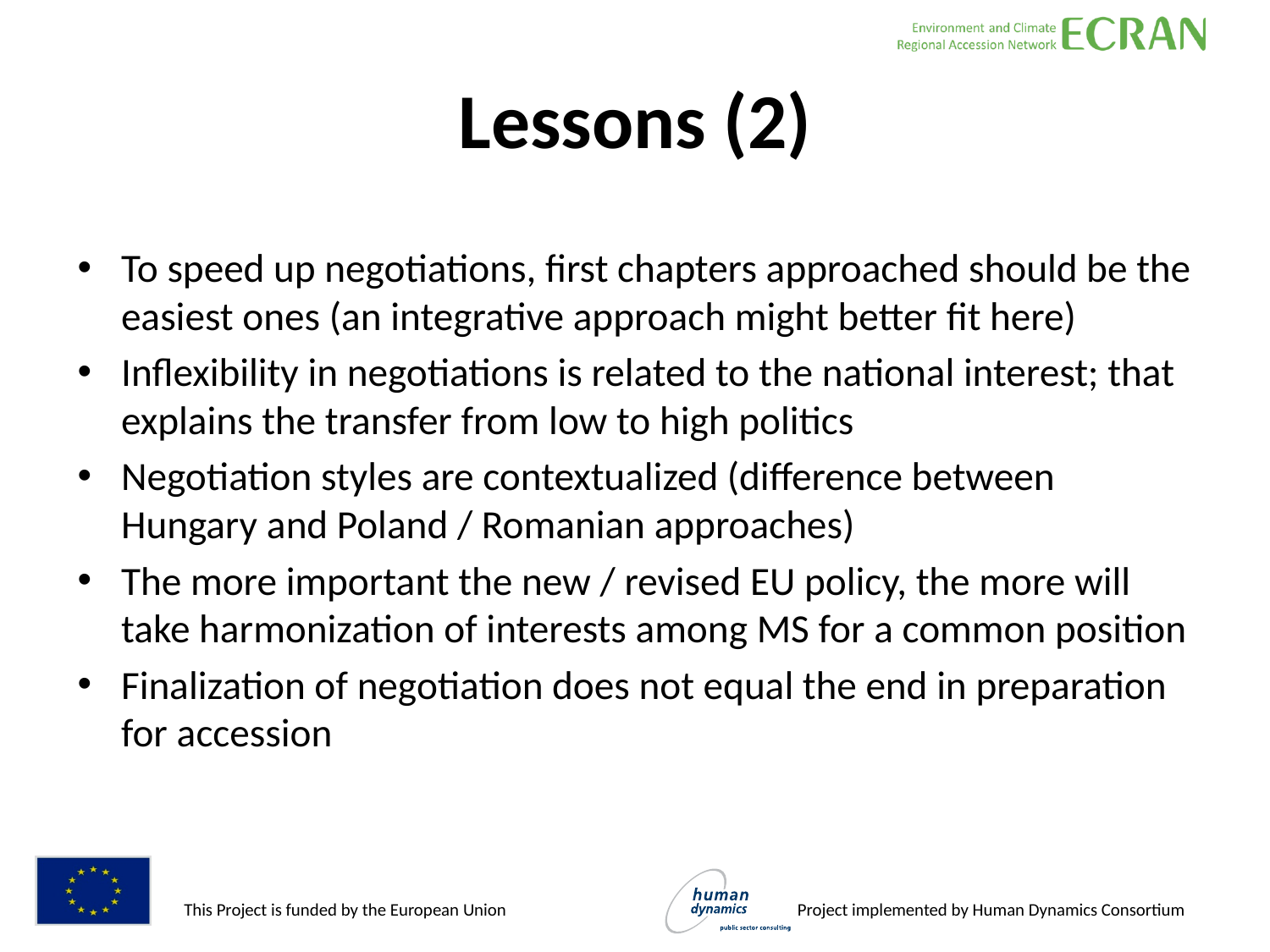

# Lessons (2)
To speed up negotiations, first chapters approached should be the easiest ones (an integrative approach might better fit here)
Inflexibility in negotiations is related to the national interest; that explains the transfer from low to high politics
Negotiation styles are contextualized (difference between Hungary and Poland / Romanian approaches)
The more important the new / revised EU policy, the more will take harmonization of interests among MS for a common position
Finalization of negotiation does not equal the end in preparation for accession